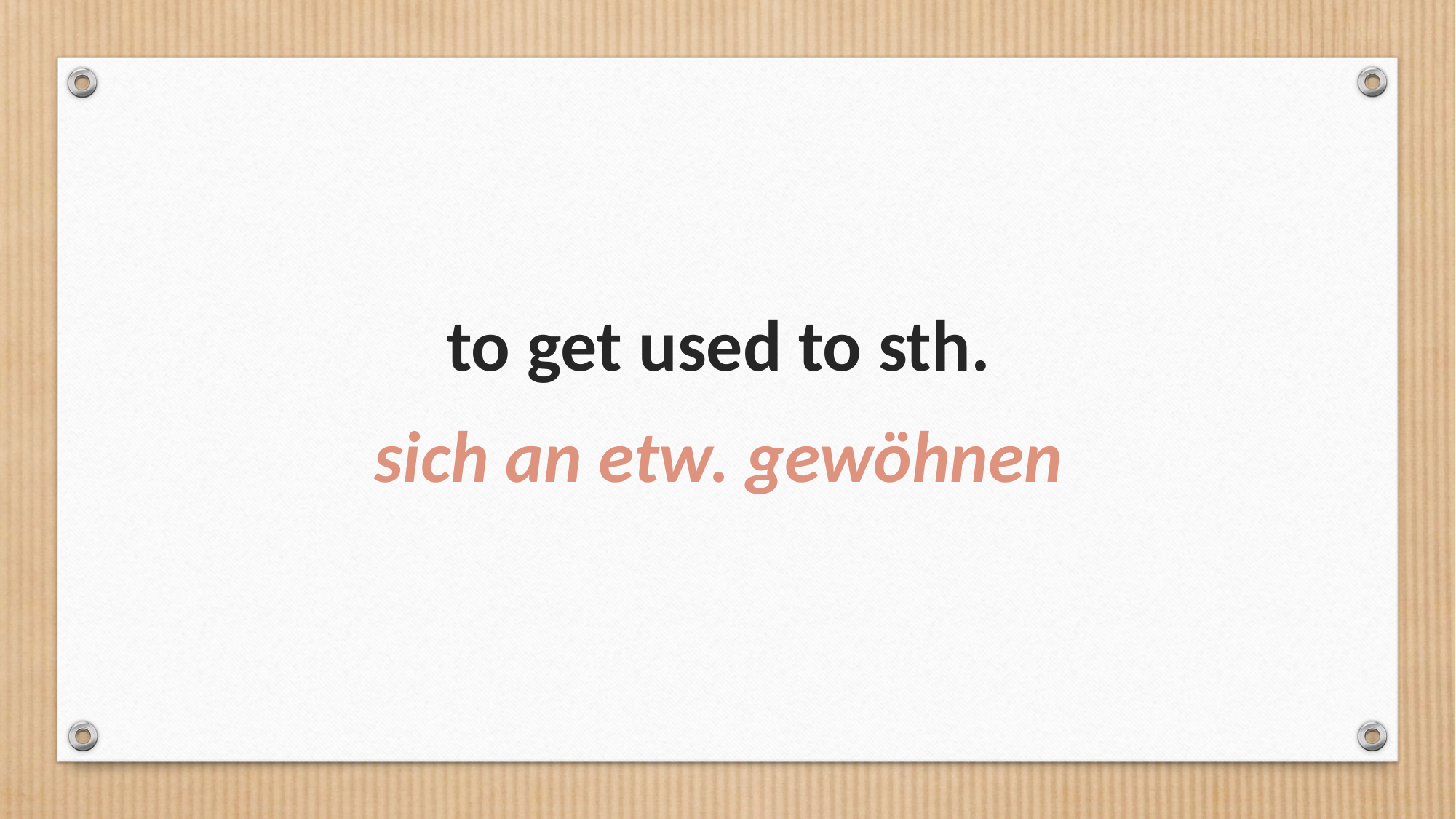

to get used to sth.
sich an etw. gewöhnen